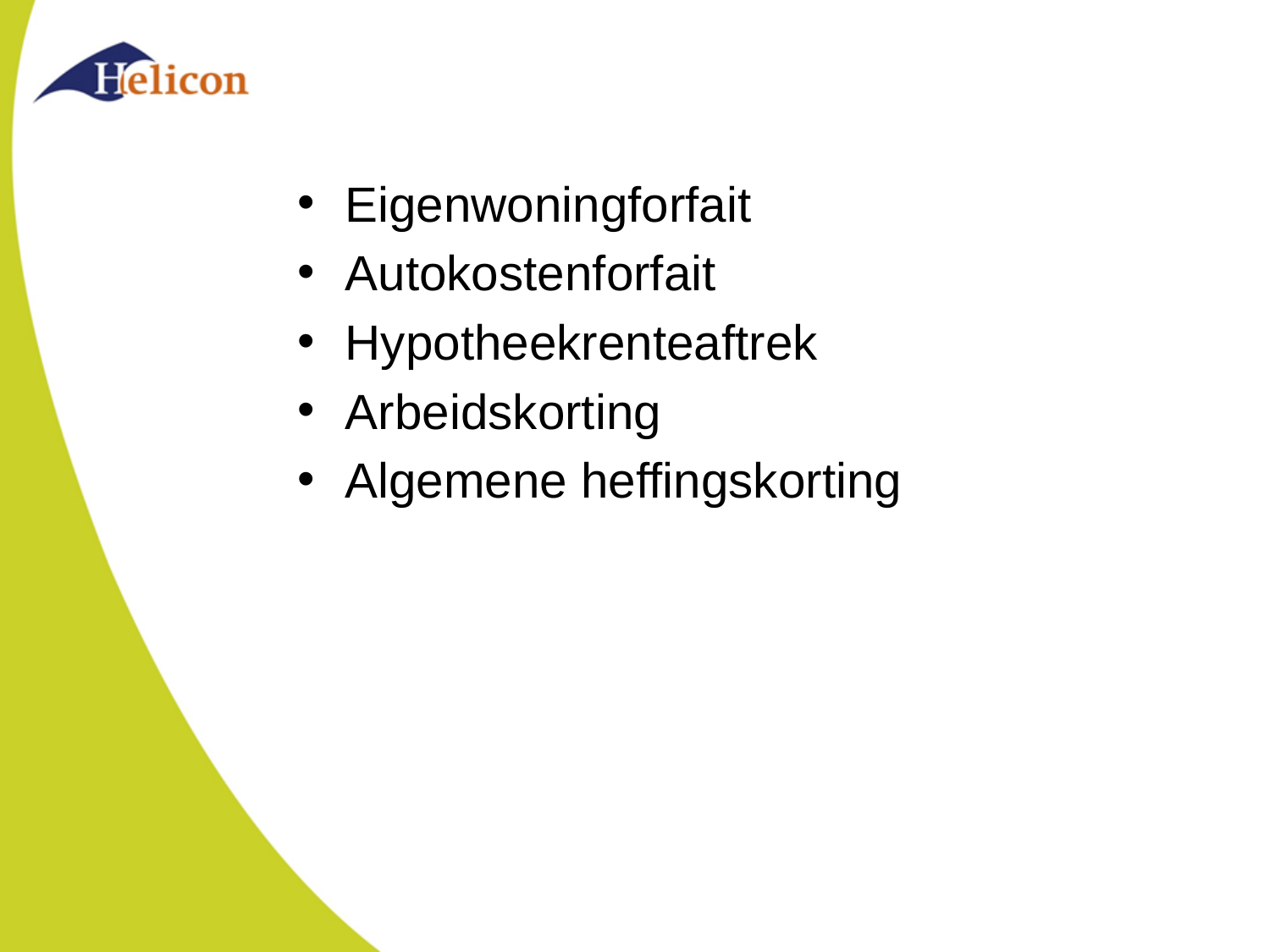

#
Eigenwoningforfait
Autokostenforfait
Hypotheekrenteaftrek
Arbeidskorting
Algemene heffingskorting